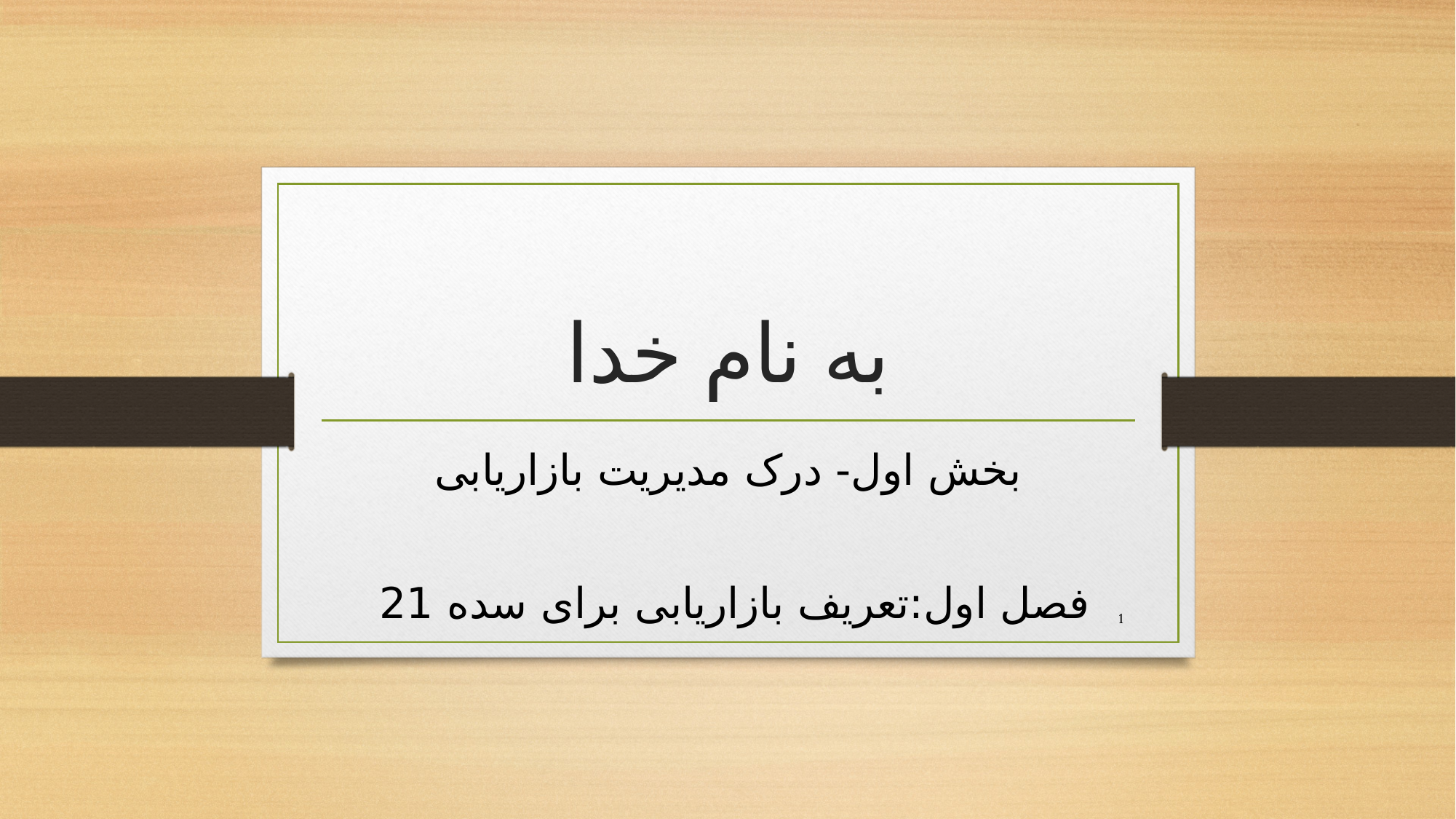

# به نام خدا
بخش اول- درک مدیریت بازاریابی

فصل اول:تعریف بازاریابی برای سده 21

1